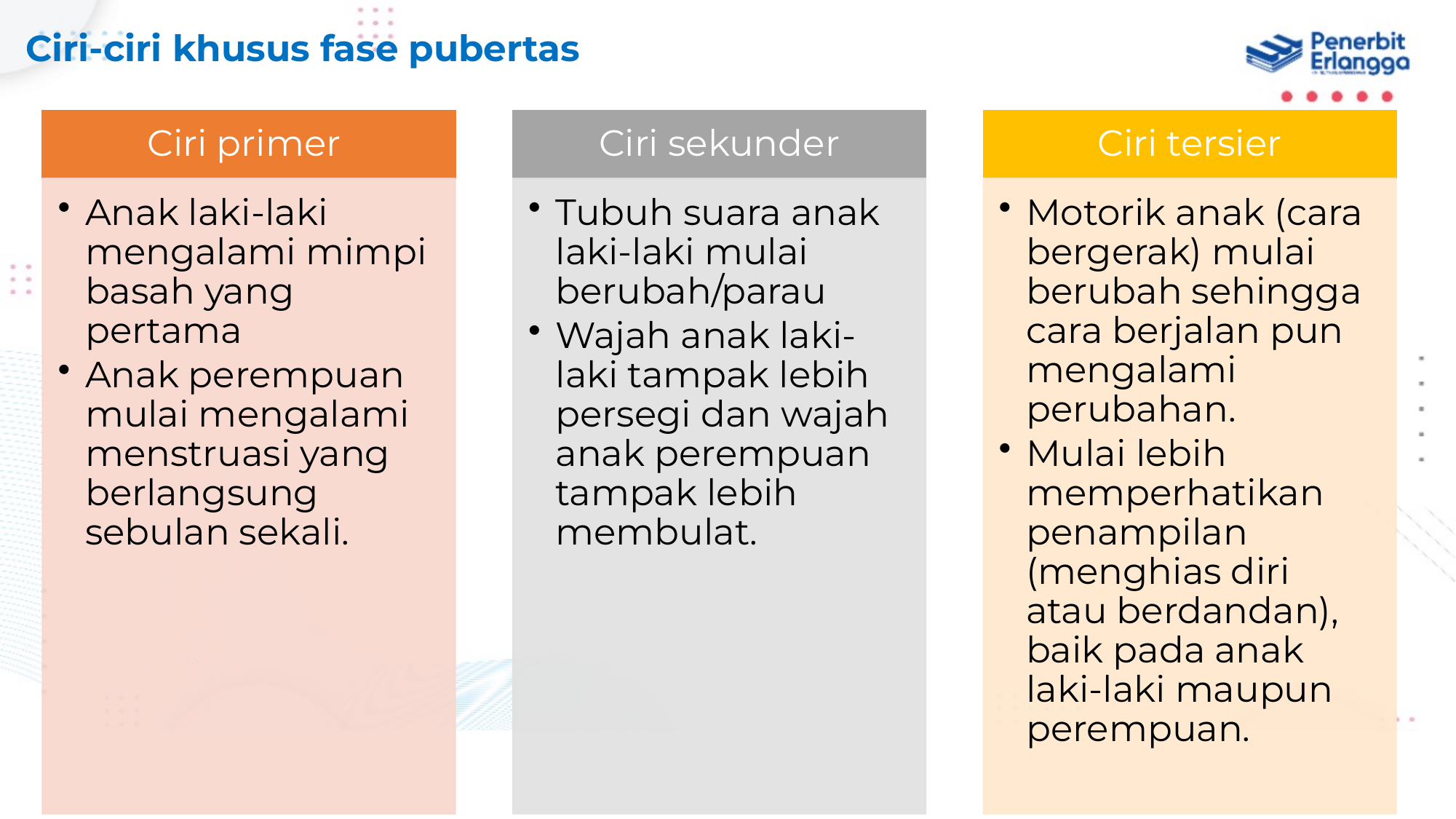

Ciri-ciri khusus fase pubertas
Ciri primer
Anak laki-laki mengalami mimpi basah yang pertama
Anak perempuan mulai mengalami menstruasi yang berlangsung sebulan sekali.
Ciri sekunder
Tubuh suara anak laki-laki mulai berubah/parau
Wajah anak laki-laki tampak lebih persegi dan wajah anak perempuan tampak lebih membulat.
Ciri tersier
Motorik anak (cara bergerak) mulai berubah sehingga cara berjalan pun mengalami perubahan.
Mulai lebih memperhatikan penampilan (menghias diri atau berdandan), baik pada anak laki-laki maupun perempuan.